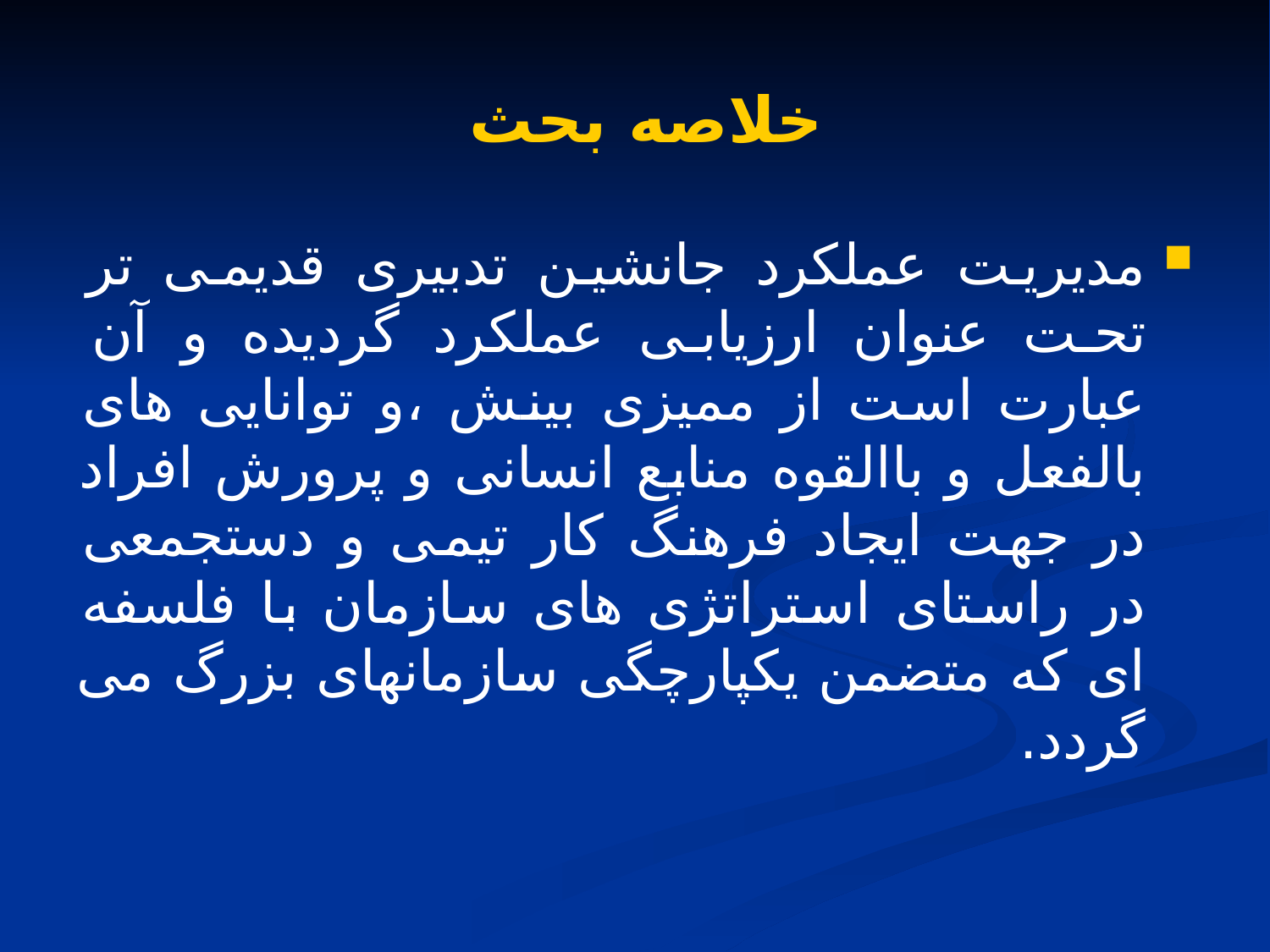

# خلاصه بحث
مدیریت عملکرد جانشین تدبیری قدیمی تر تحت عنوان ارزیابی عملکرد گردیده و آن عبارت است از ممیزی بینش ،و توانایی های بالفعل و باالقوه منابع انسانی و پرورش افراد در جهت ایجاد فرهنگ کار تیمی و دستجمعی در راستای استراتژی های سازمان با فلسفه ای که متضمن یکپارچگی سازمانهای بزرگ می گردد.